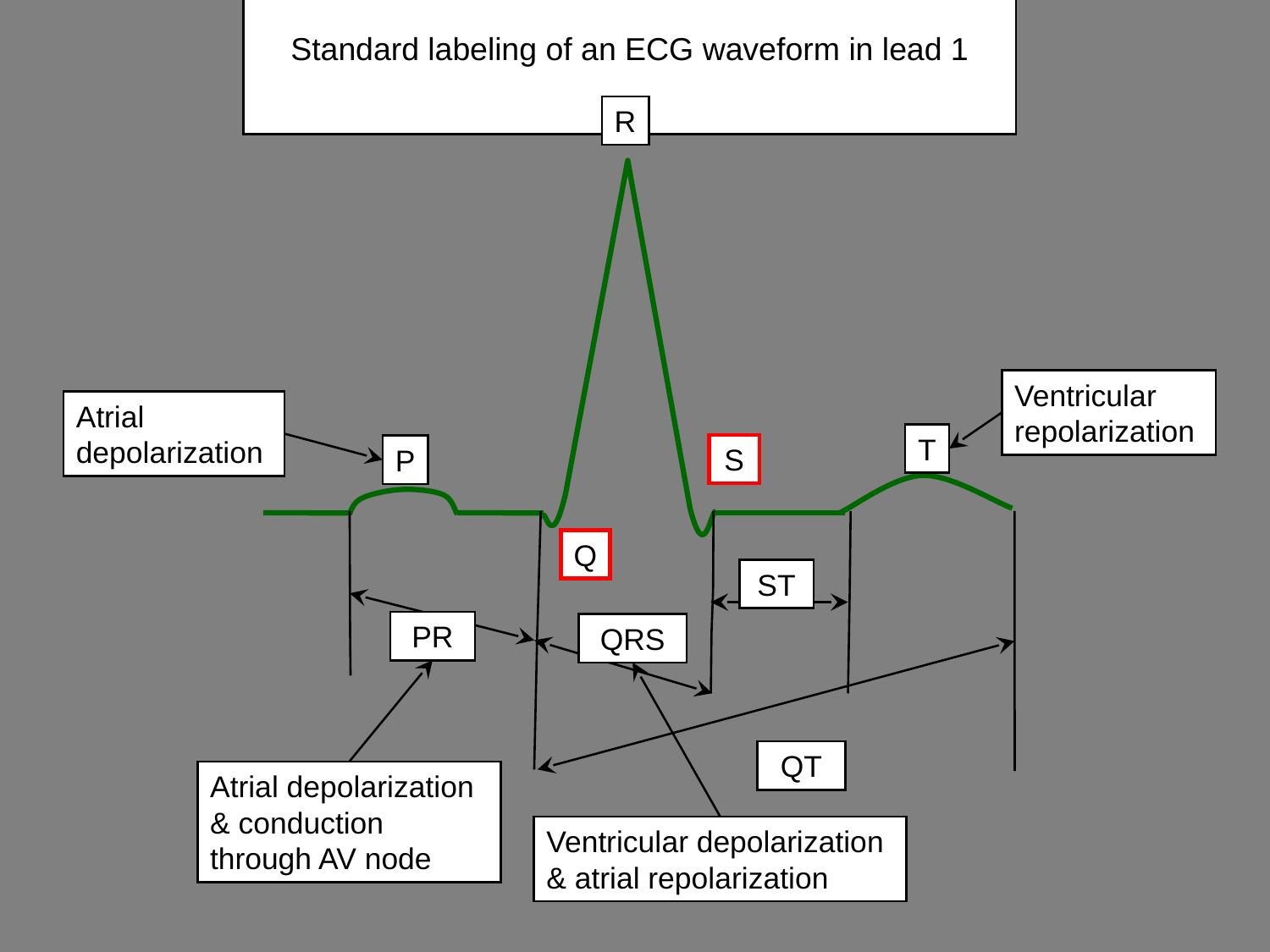

# Standard labeling of an ECG waveform in lead 1
R

Ventricular repolarization
Atrial depolarization
T
S
P

Q
ST
PR
QRS
QT
Atrial depolarization & conduction through AV node
Ventricular depolarization & atrial repolarization